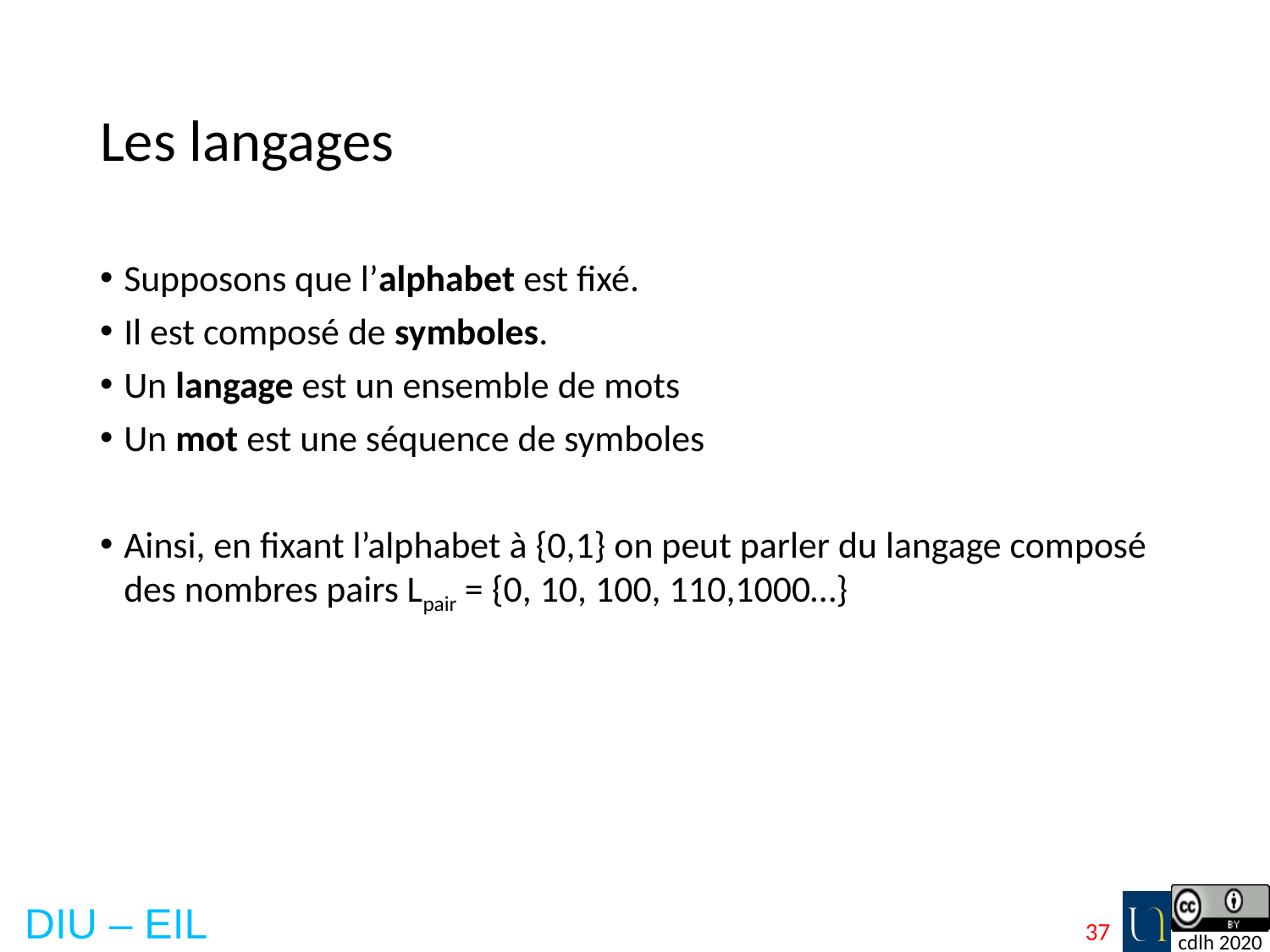

# Les langages
Supposons que l’alphabet est fixé.
Il est composé de symboles.
Un langage est un ensemble de mots
Un mot est une séquence de symboles

Ainsi, en fixant l’alphabet à {0,1} on peut parler du langage composé des nombres pairs Lpair = {0, 10, 100, 110,1000…}
37